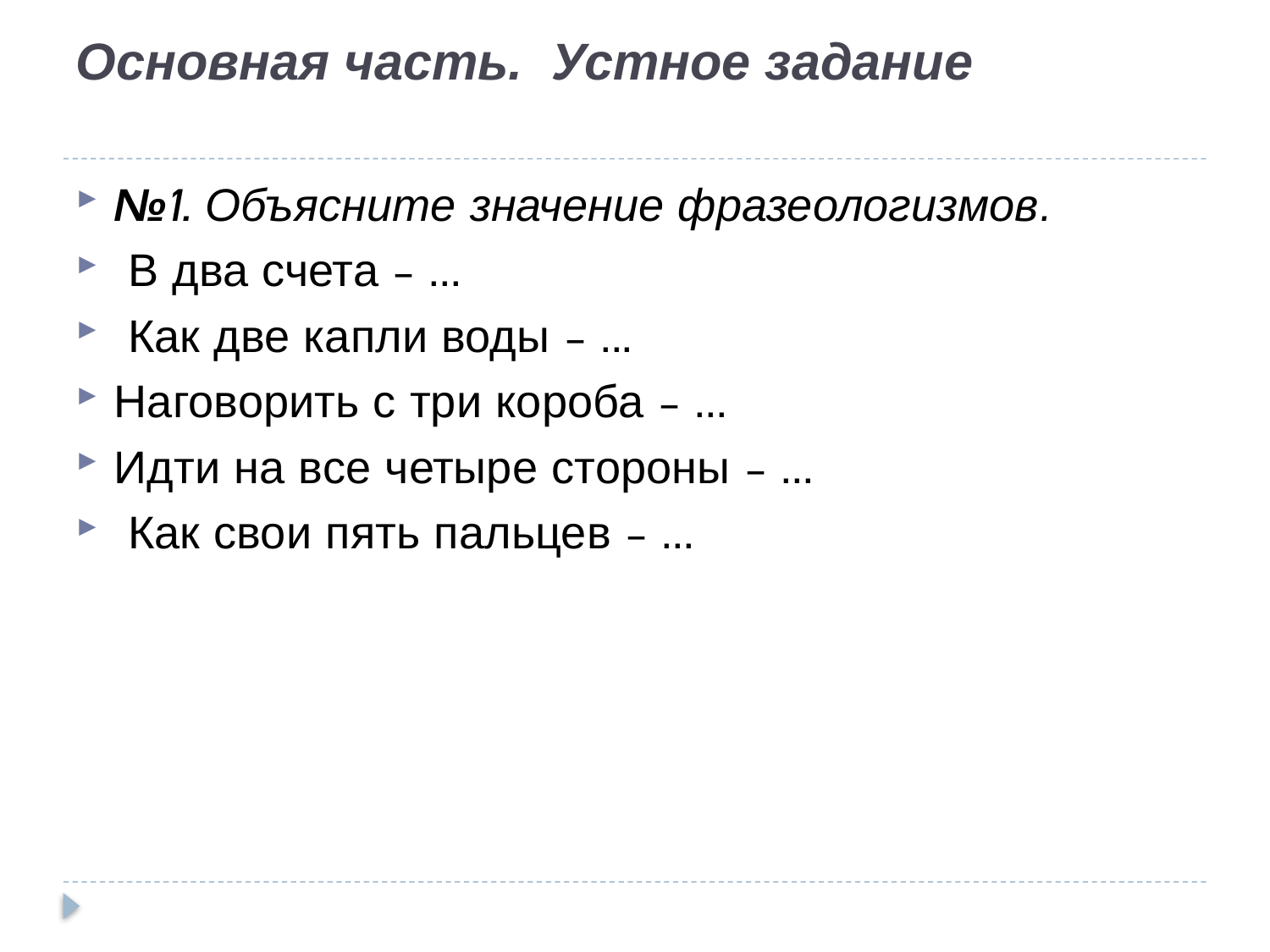

# Основная часть.  Устное задание
№1. Объясните значение фразеологизмов.
 В два счета – ...
 Как две капли воды – ...
Наговорить с три короба – ...
Идти на все четыре стороны – ...
 Как свои пять пальцев – ...